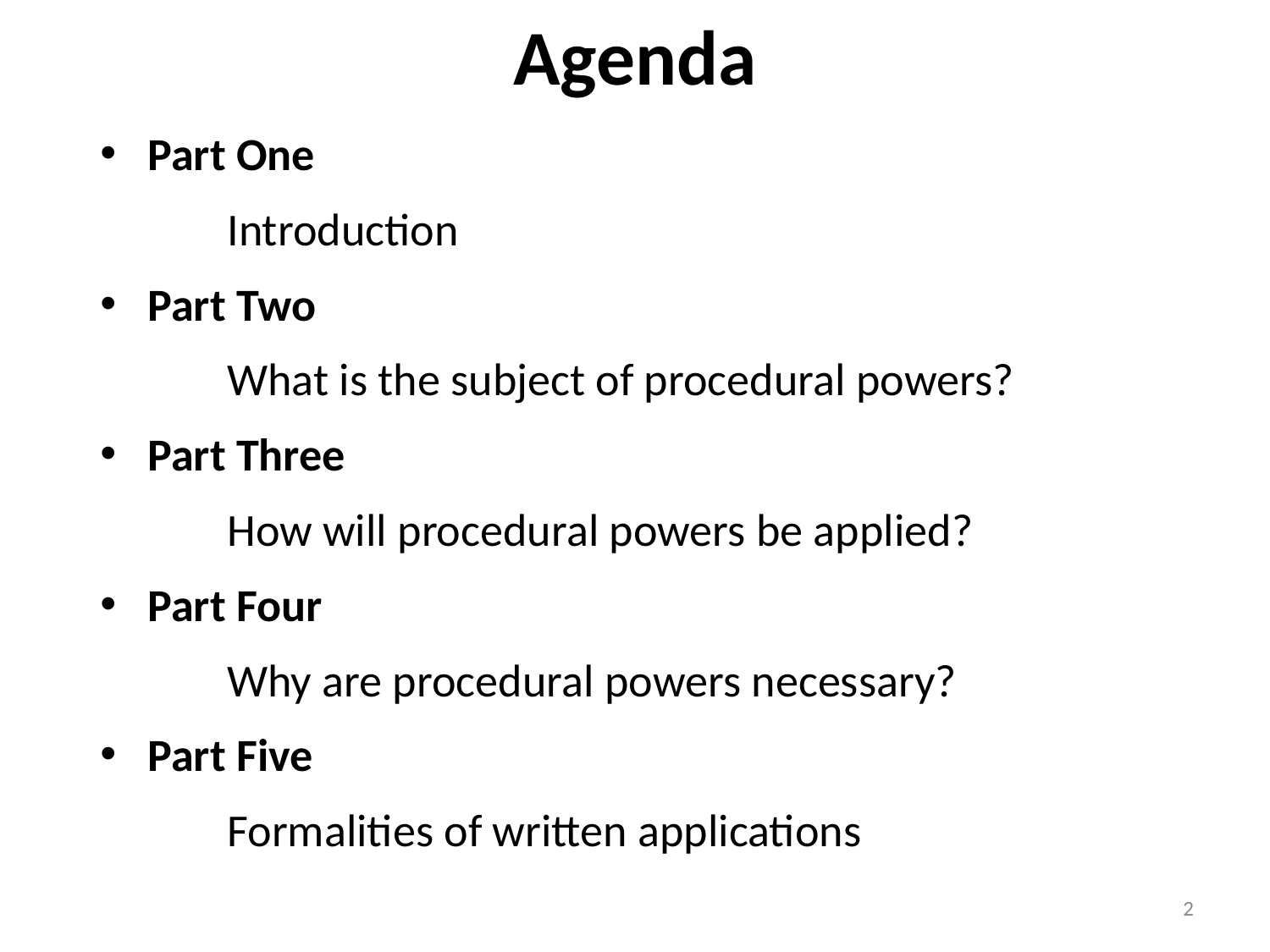

# Agenda
Part One
	Introduction
Part Two
	What is the subject of procedural powers?
Part Three
	How will procedural powers be applied?
Part Four
	Why are procedural powers necessary?
Part Five
	Formalities of written applications
2